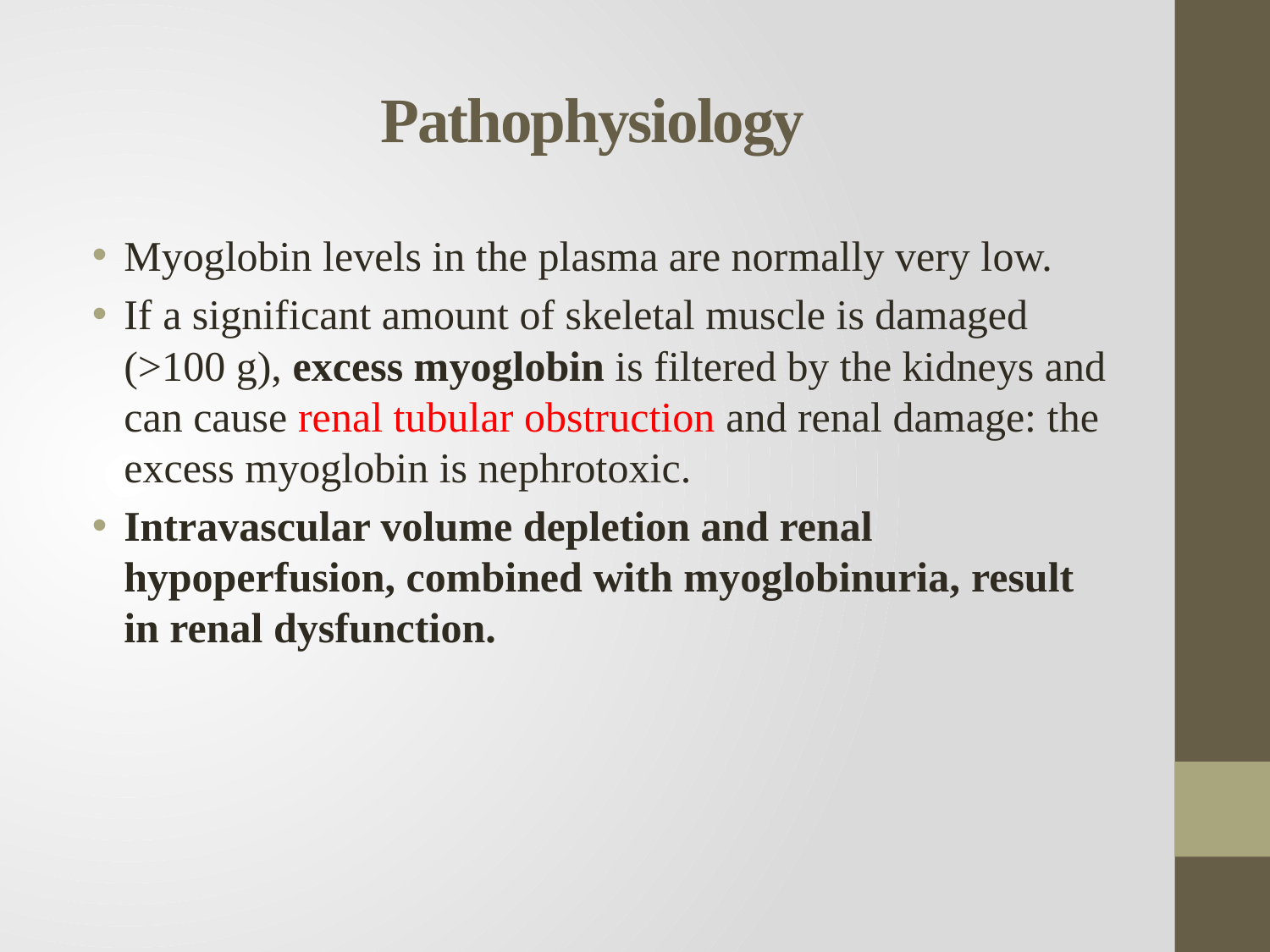

# Pathophysiology
Myoglobin levels in the plasma are normally very low.
If a significant amount of skeletal muscle is damaged (>100 g), excess myoglobin is filtered by the kidneys and can cause renal tubular obstruction and renal damage: the excess myoglobin is nephrotoxic.
Intravascular volume depletion and renal hypoperfusion, combined with myoglobinuria, result in renal dysfunction.